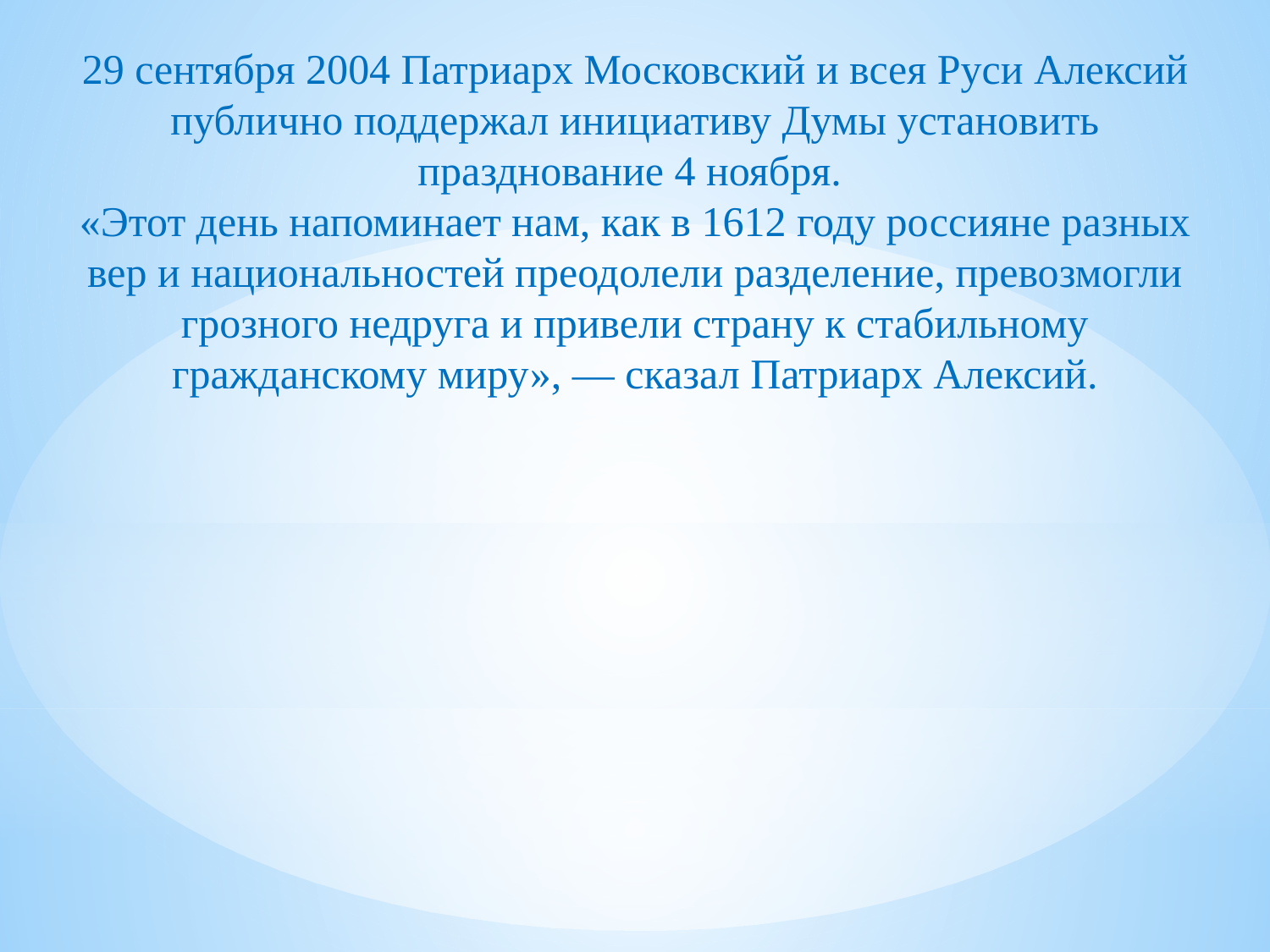

29 сентября 2004 Патриарх Московский и всея Руси Алексий публично поддержал инициативу Думы установить празднование 4 ноября.
«Этот день напоминает нам, как в 1612 году россияне разных вер и национальностей преодолели разделение, превозмогли грозного недруга и привели страну к стабильному гражданскому миру», — сказал Патриарх Алексий.